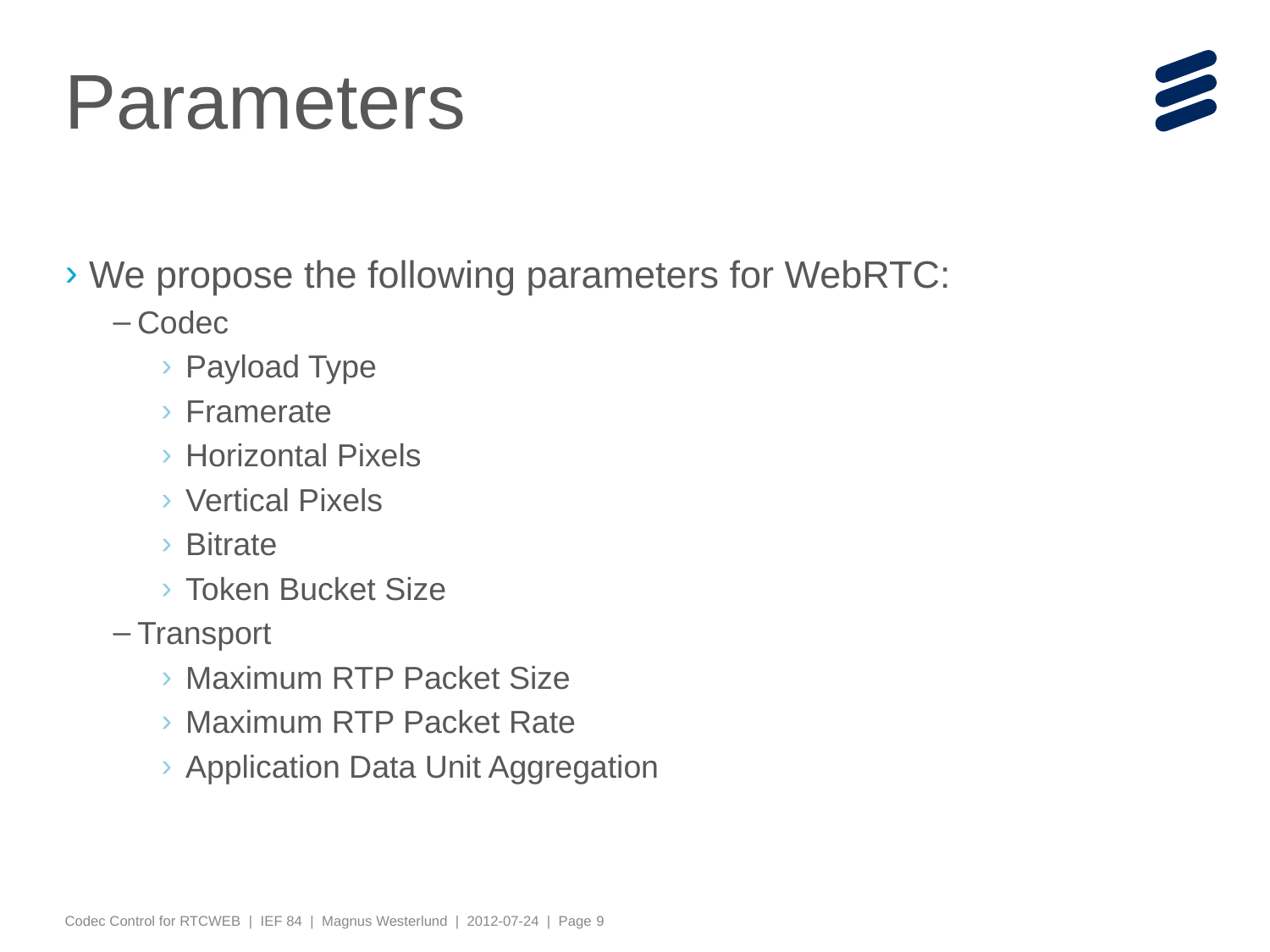

# Parameters
We propose the following parameters for WebRTC:
Codec
Payload Type
Framerate
Horizontal Pixels
Vertical Pixels
Bitrate
Token Bucket Size
Transport
Maximum RTP Packet Size
Maximum RTP Packet Rate
Application Data Unit Aggregation